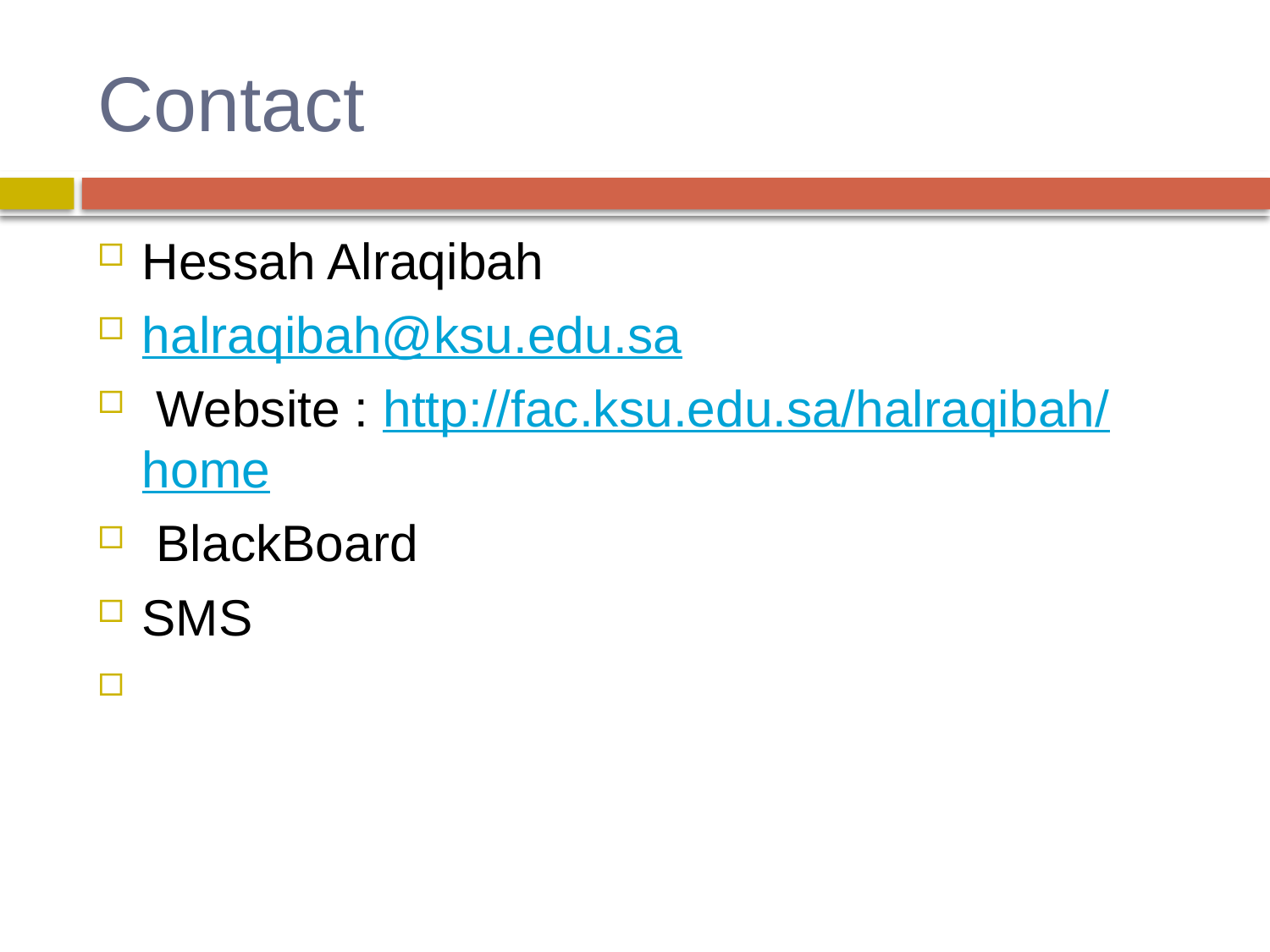

# Contact
Hessah Alraqibah
halraqibah@ksu.edu.sa
 Website : http://fac.ksu.edu.sa/halraqibah/home
 BlackBoard
SMS